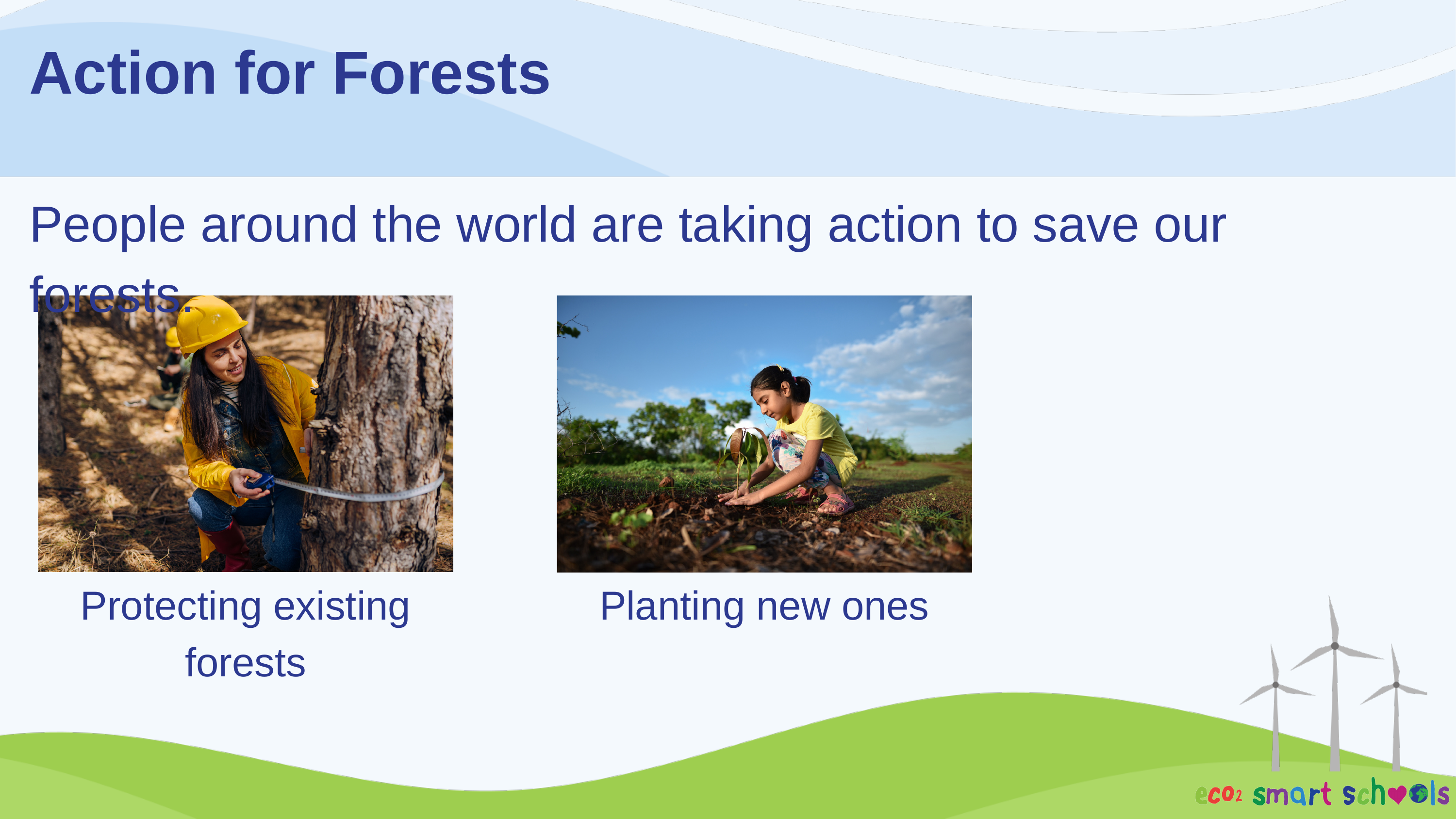

Action for Forests
People around the world are taking action to save our forests.

Protecting existing forests
Planting new ones